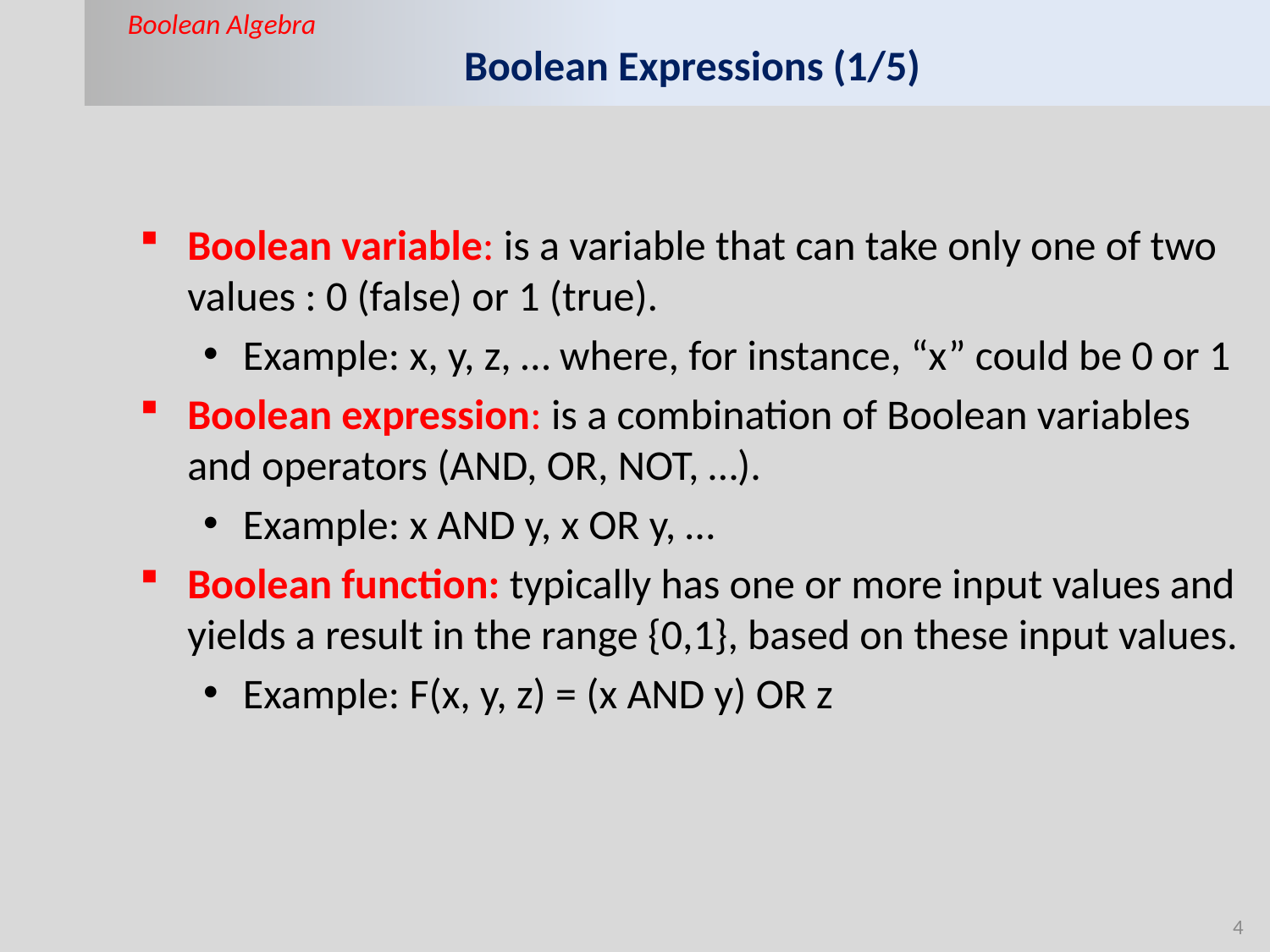

Boolean Algebra

# Boolean Expressions (1/5)
Boolean variable: is a variable that can take only one of two values : 0 (false) or 1 (true).
Example: x, y, z, … where, for instance, “x” could be 0 or 1
Boolean expression: is a combination of Boolean variables and operators (AND, OR, NOT, …).
Example: x AND y, x OR y, …
Boolean function: typically has one or more input values and yields a result in the range {0,1}, based on these input values.
Example: F(x, y, z) = (x AND y) OR z